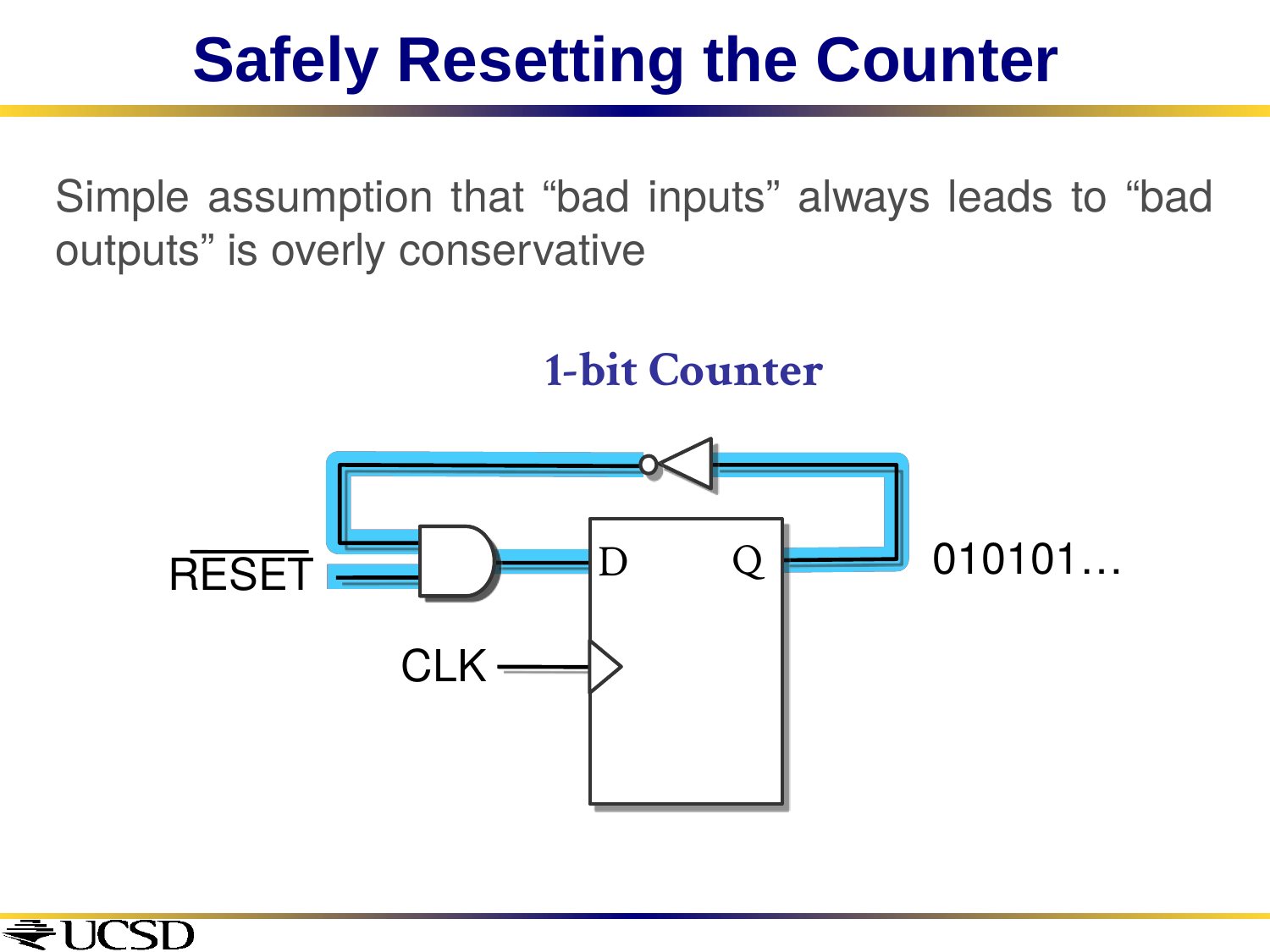

# Safely Resetting the Counter
Simple assumption that “bad inputs” always leads to “bad outputs” is overly conservative
1-bit Counter

Q
010101…
D
RESET

CLK